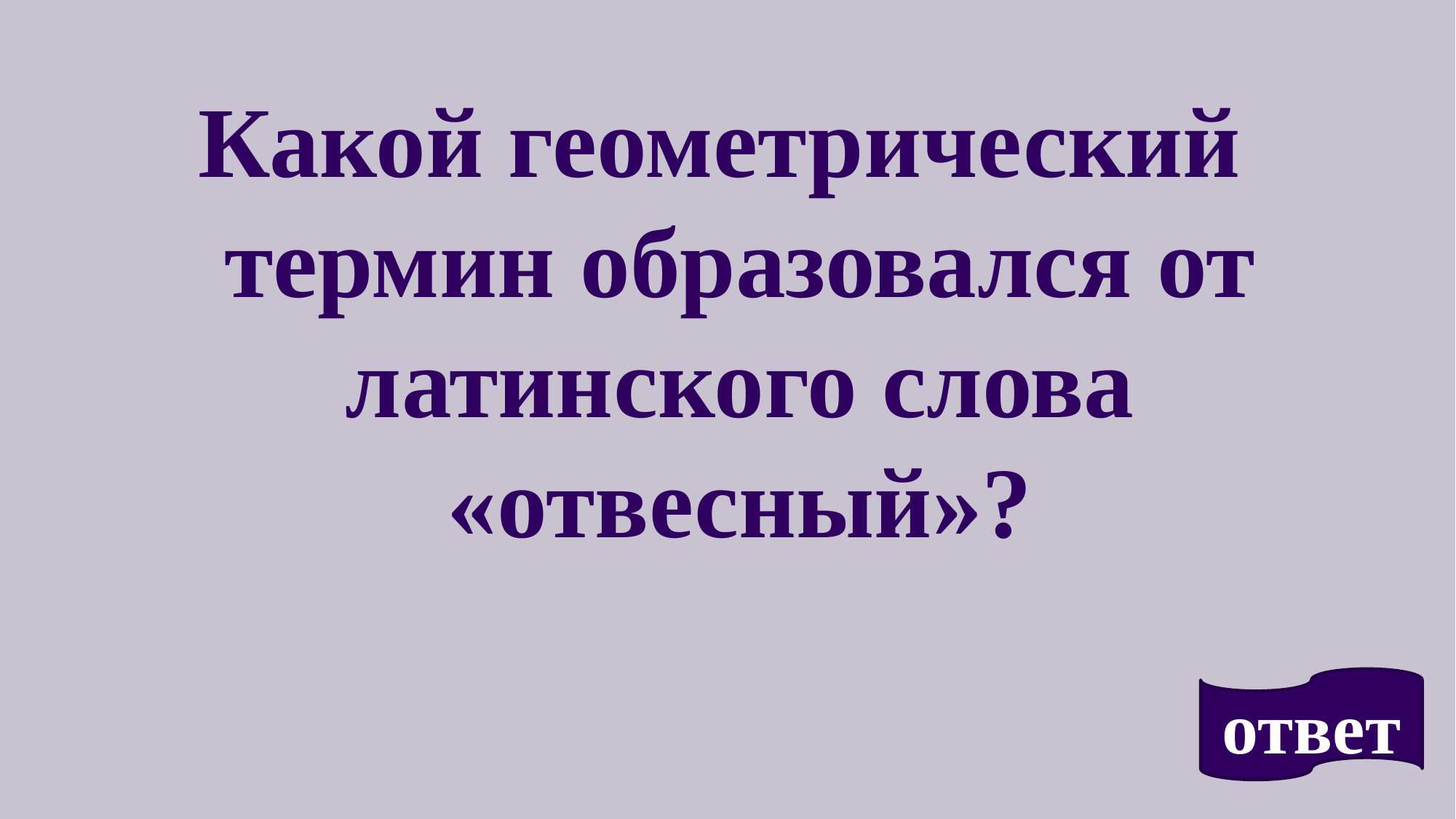

Какой геометрический термин образовался от латинского слова «отвесный»?
ответ